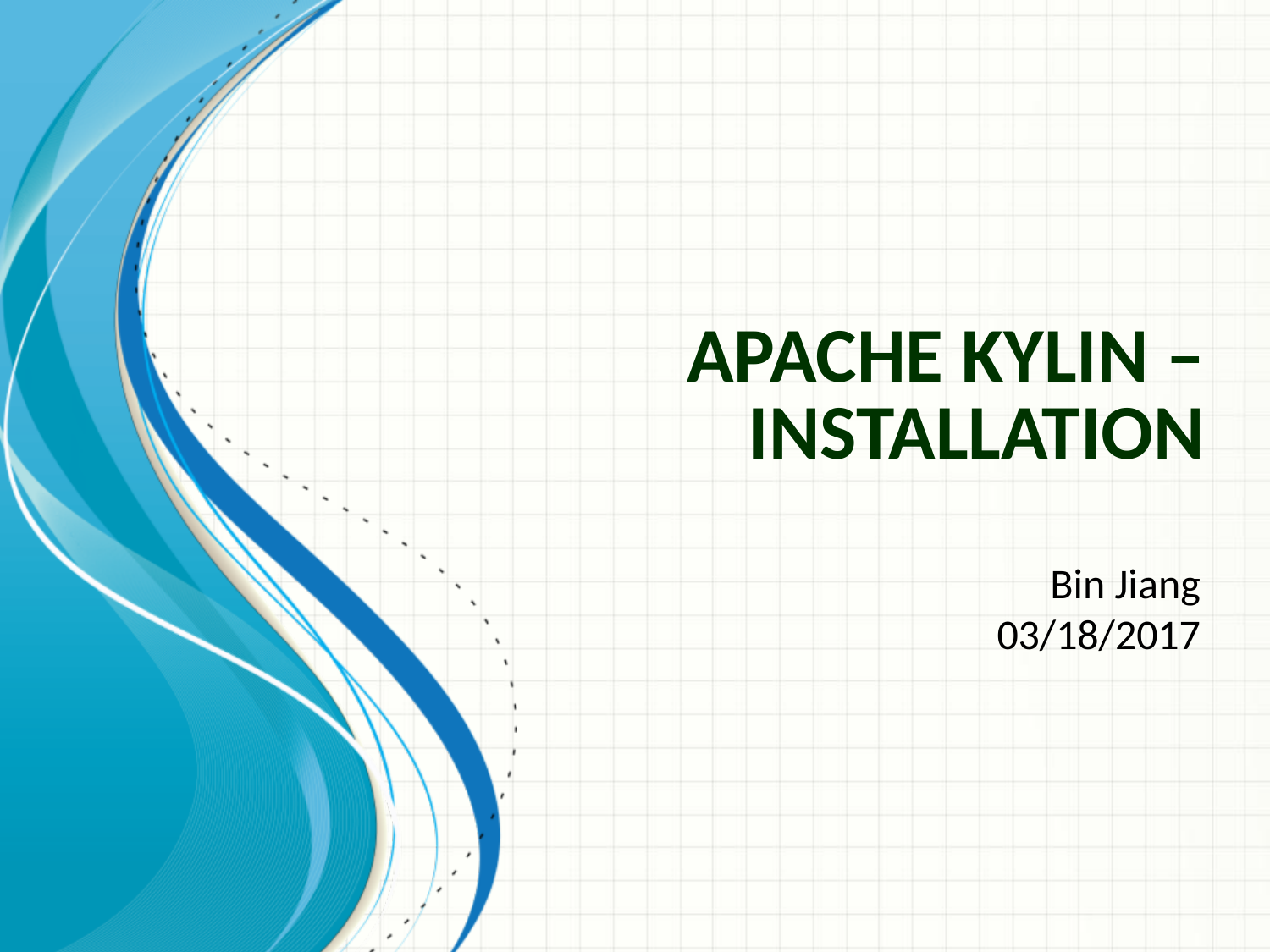

# Apache Kylin – Installation
Bin Jiang
03/18/2017